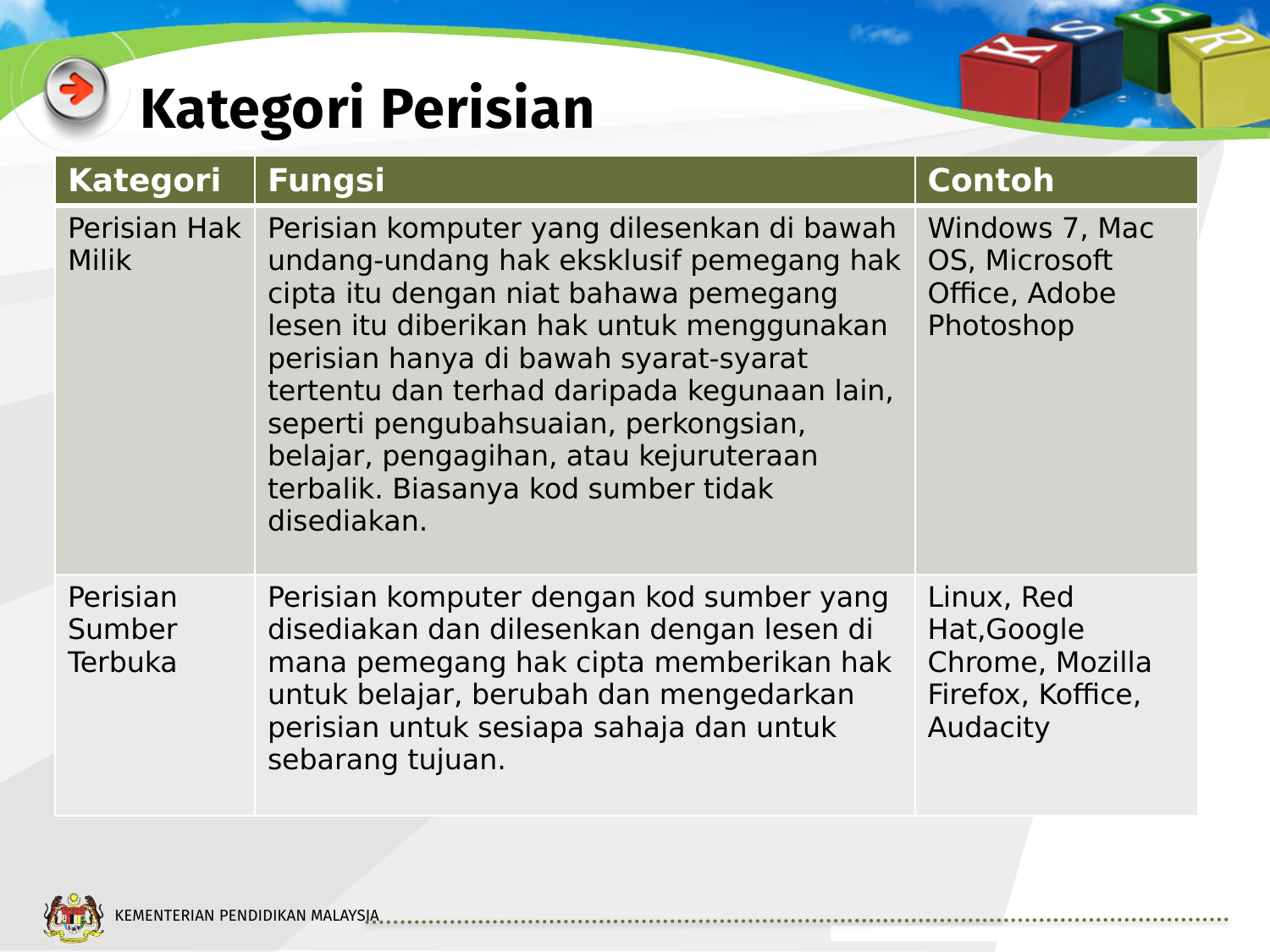

# Kategori Perisian
| Kategori | Fungsi | Contoh |
| --- | --- | --- |
| Perisian Hak Milik | Perisian komputer yang dilesenkan di bawah undang-undang hak eksklusif pemegang hak cipta itu dengan niat bahawa pemegang lesen itu diberikan hak untuk menggunakan perisian hanya di bawah syarat-syarat tertentu dan terhad daripada kegunaan lain, seperti pengubahsuaian, perkongsian, belajar, pengagihan, atau kejuruteraan terbalik. Biasanya kod sumber tidak disediakan. | Windows 7, Mac OS, Microsoft Office, Adobe Photoshop |
| Perisian Sumber Terbuka | Perisian komputer dengan kod sumber yang disediakan dan dilesenkan dengan lesen di mana pemegang hak cipta memberikan hak untuk belajar, berubah dan mengedarkan perisian untuk sesiapa sahaja dan untuk sebarang tujuan. | Linux, Red Hat,Google Chrome, Mozilla Firefox, Koffice, Audacity |